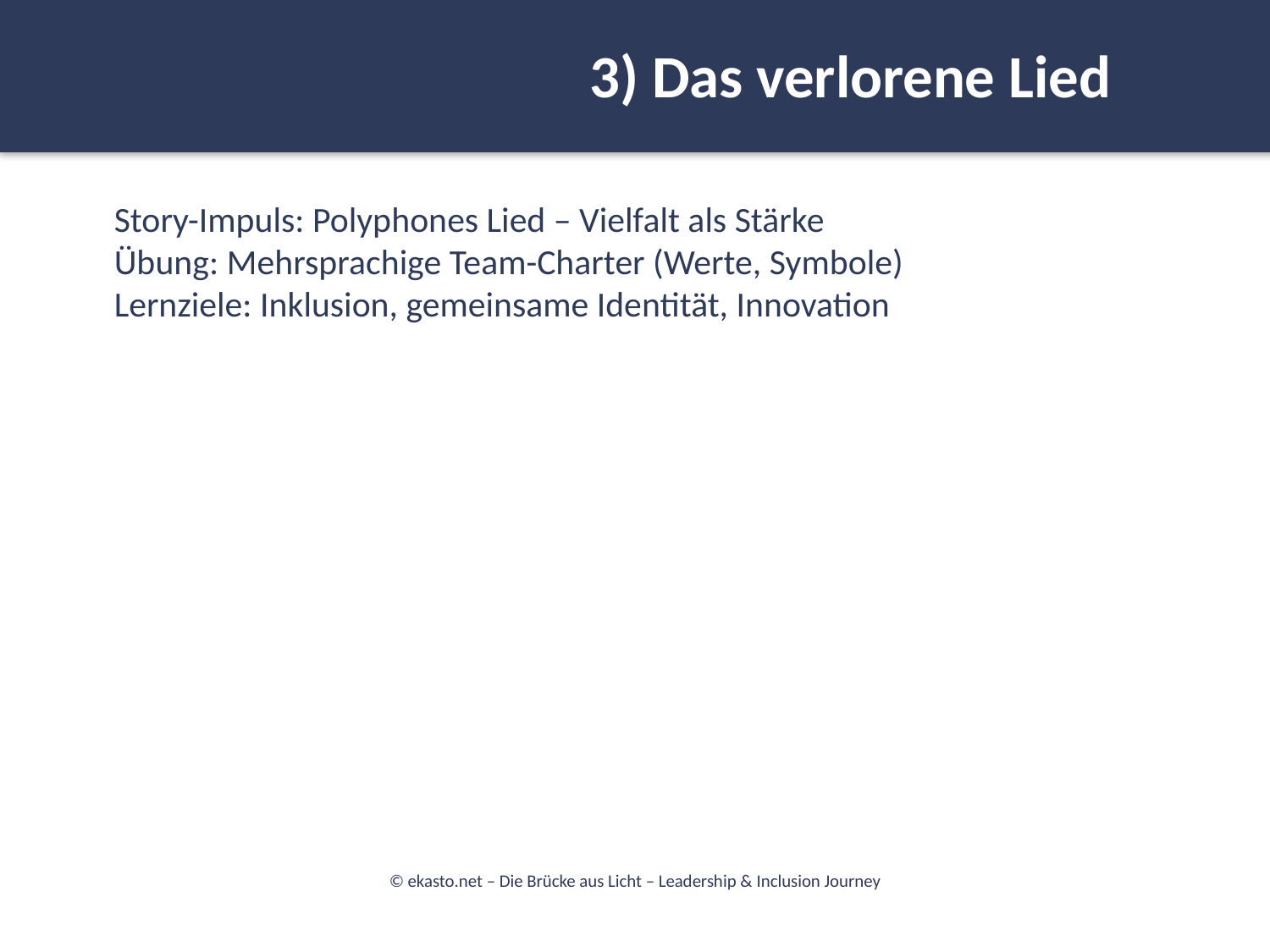

3) Das verlorene Lied
#
Story-Impuls: Polyphones Lied – Vielfalt als Stärke
Übung: Mehrsprachige Team-Charter (Werte, Symbole)
Lernziele: Inklusion, gemeinsame Identität, Innovation
© ekasto.net – Die Brücke aus Licht – Leadership & Inclusion Journey